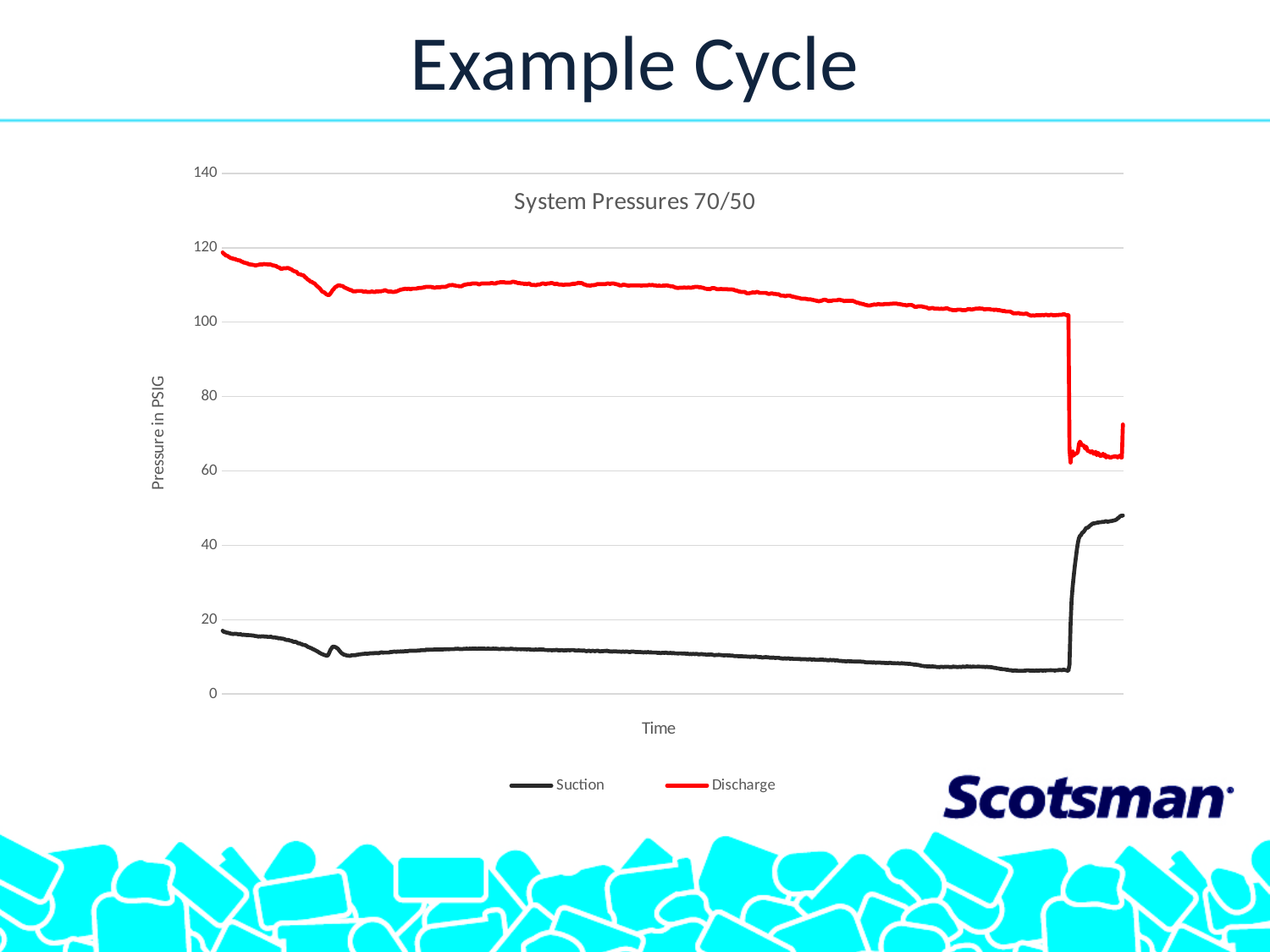

# Example Cycle

### Chart: System Pressures 70/50

| Category |  |  |
|---|---|---|